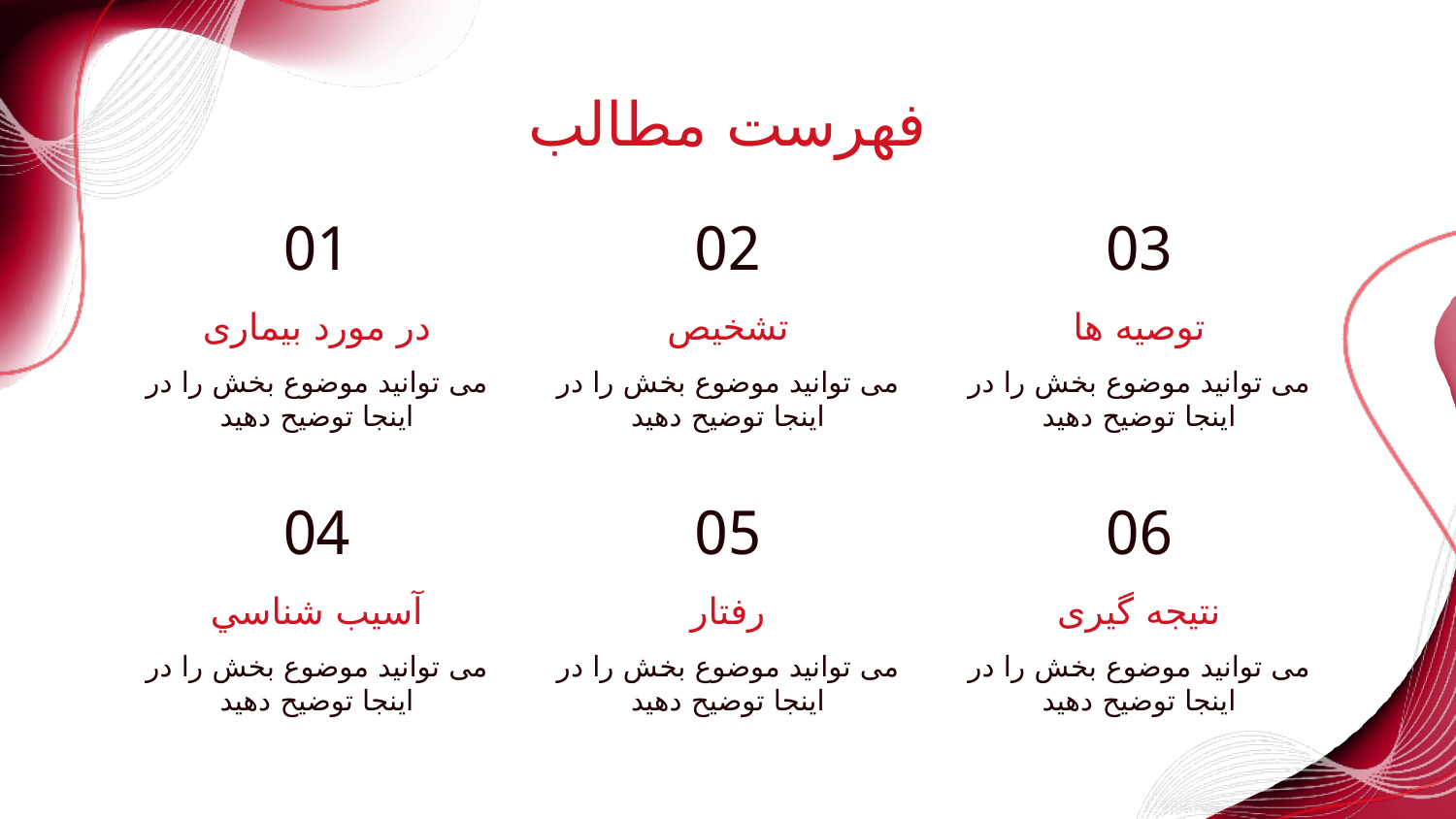

فهرست مطالب
01
02
03
# در مورد بیماری
تشخیص
توصیه ها
می توانید موضوع بخش را در اینجا توضیح دهید
می توانید موضوع بخش را در اینجا توضیح دهید
می توانید موضوع بخش را در اینجا توضیح دهید
04
05
06
آسيب شناسي
رفتار
نتیجه گیری
می توانید موضوع بخش را در اینجا توضیح دهید
می توانید موضوع بخش را در اینجا توضیح دهید
می توانید موضوع بخش را در اینجا توضیح دهید